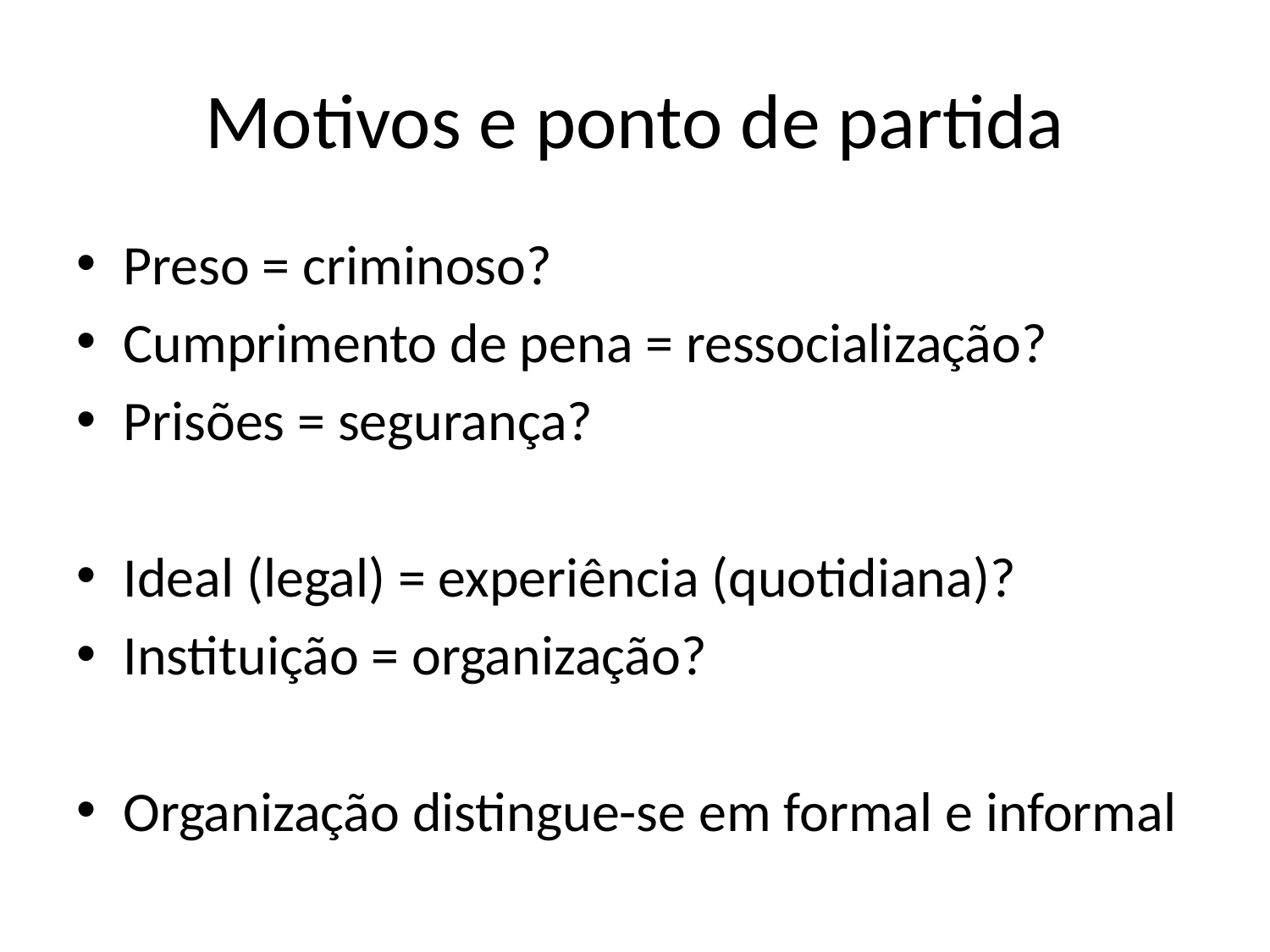

# Motivos e ponto de partida
Preso = criminoso?
Cumprimento de pena = ressocialização?
Prisões = segurança?

Ideal (legal) = experiência (quotidiana)?
Instituição = organização?

Organização distingue-se em formal e informal